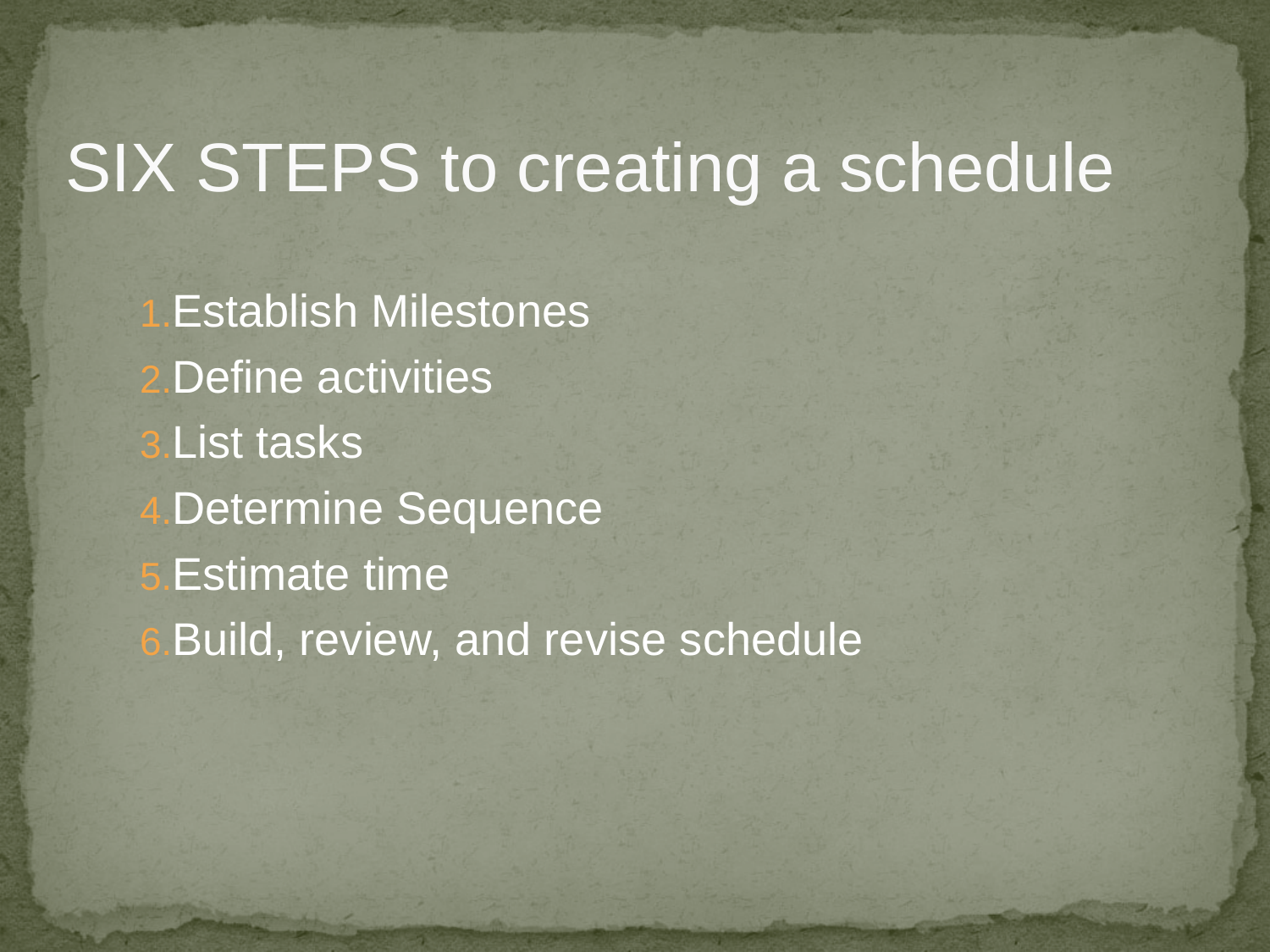

# SIX STEPS to creating a schedule
Establish Milestones
Define activities
List tasks
Determine Sequence
Estimate time
Build, review, and revise schedule